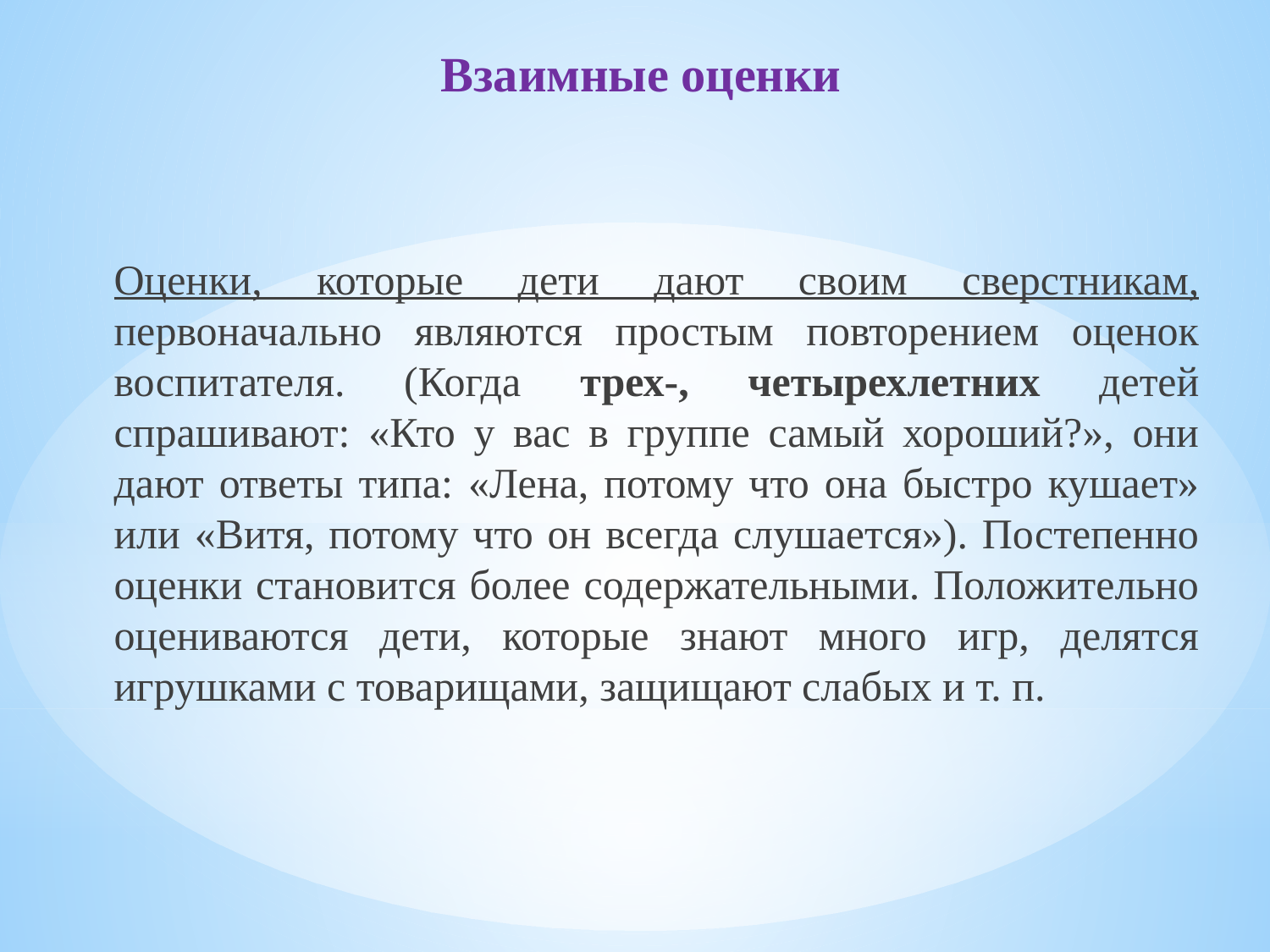

# Взаимные оценки
Оценки, которые дети дают своим сверстникам, первоначально являются простым повторением оценок воспитателя. (Когда трех-, четырехлетних детей спрашивают: «Кто у вас в группе самый хороший?», они дают ответы типа: «Лена, потому что она быстро кушает» или «Витя, потому что он всегда слушается»). Постепенно оценки становится более содержательными. Положительно оцениваются дети, которые знают много игр, делятся игрушками с товарищами, защищают слабых и т. п.